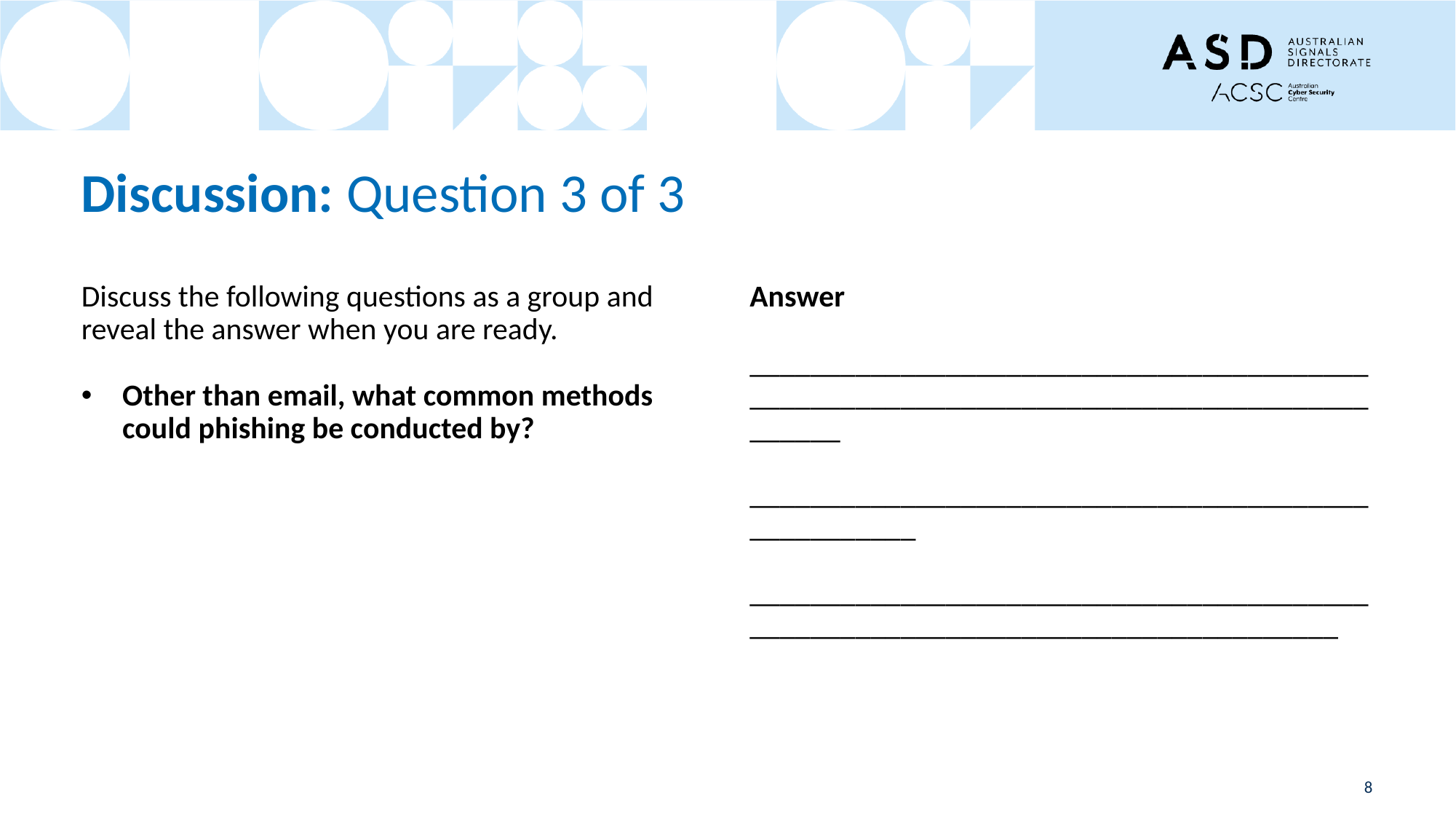

# Discussion: Question 3 of 3
Discuss the following questions as a group and reveal the answer when you are ready.
Other than email, what common methods could phishing be conducted by?
Answer
________________________________________________________________________________________
____________________________________________________
________________________________________________________________________________
8